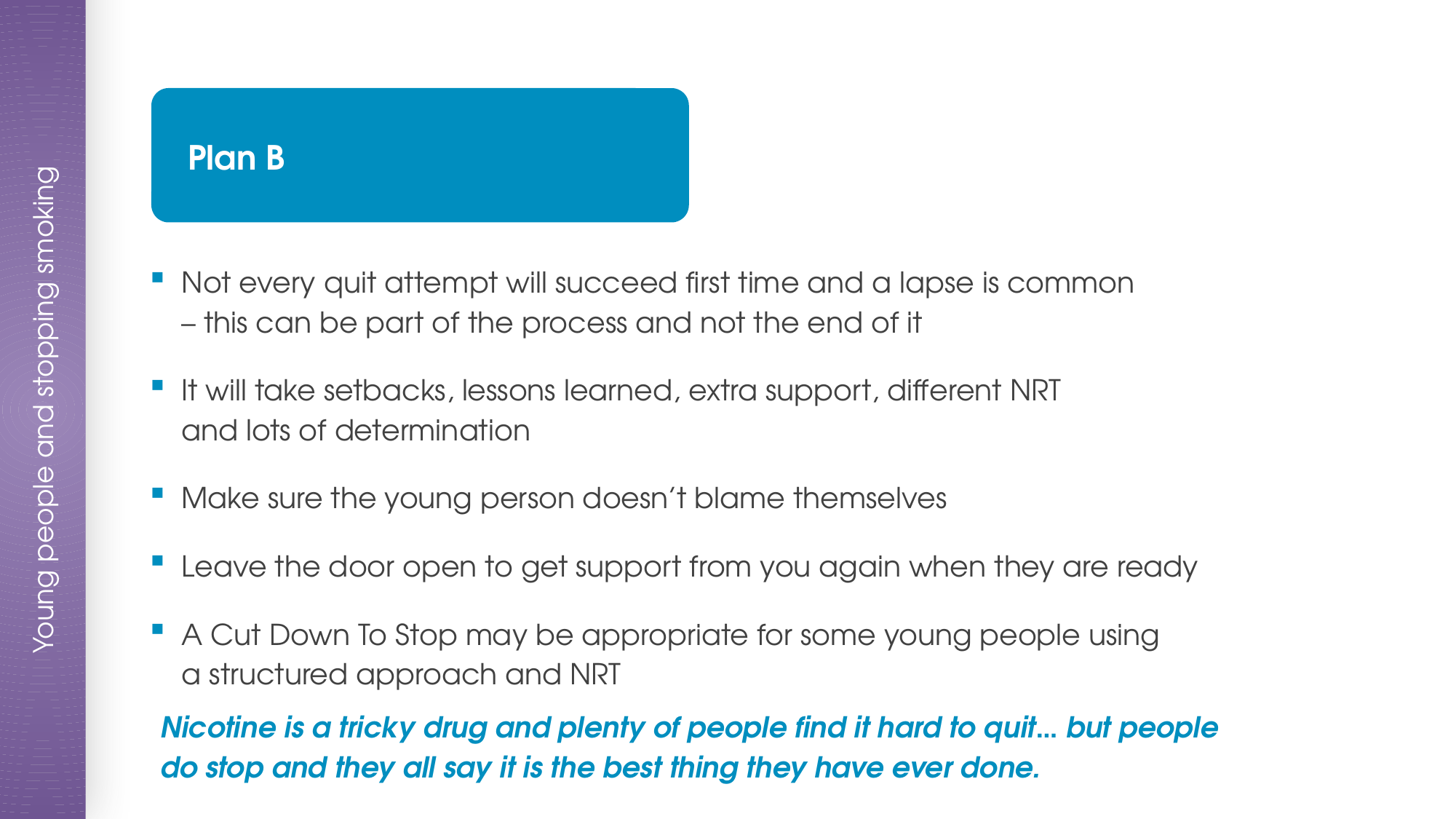

Plan B
# Not every quit attempt will succeed first time and a lapse is common – this can be part of the process and not the end of it
It will take setbacks, lessons learned, extra support, different NRT
and lots of determination
Make sure the young person doesn’t blame themselves
Leave the door open to get support from you again when they are ready
A Cut Down To Stop may be appropriate for some young people using
a structured approach and NRT
Nicotine is a tricky drug and plenty of people find it hard to quit… but people
do stop and they all say it is the best thing they have ever done.